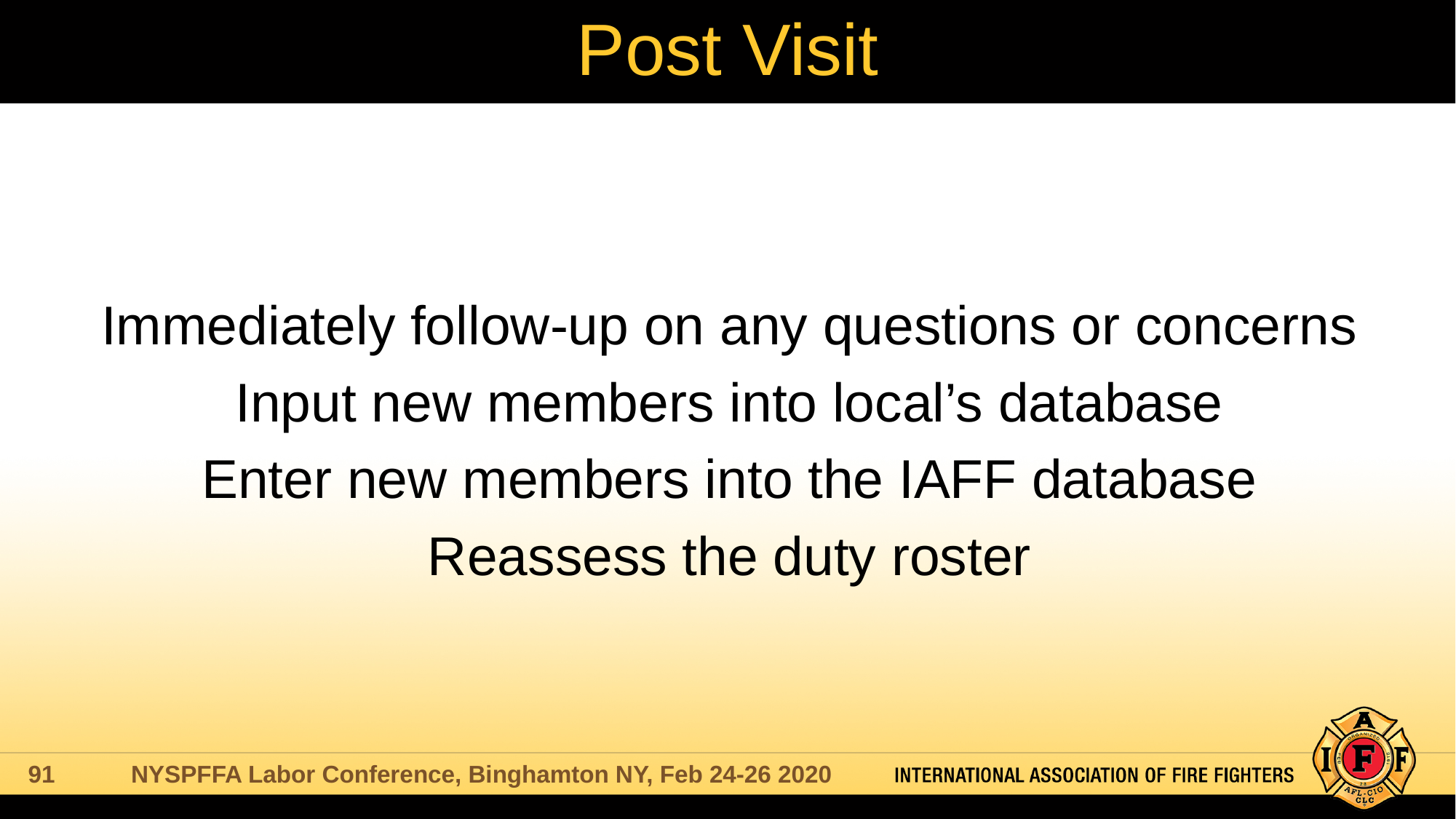

# Post Visit

Immediately follow-up on any questions or concerns
Input new members into local’s database
Enter new members into the IAFF database
Reassess the duty roster

NYSPFFA Labor Conference, Binghamton NY, Feb 24-26 2020